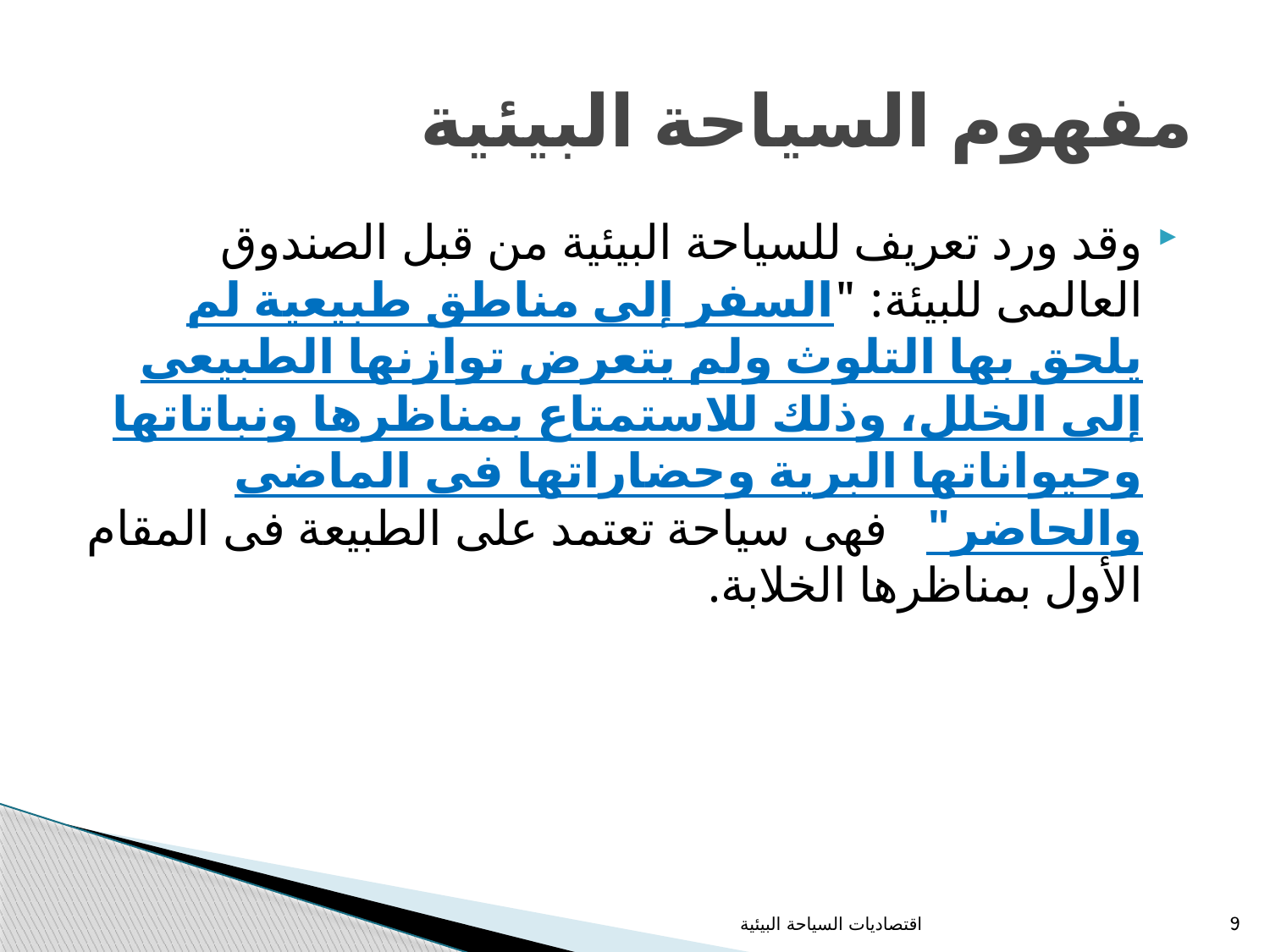

# مفهوم السياحة البيئية
وقد ورد تعريف للسياحة البيئية من قبل الصندوق العالمى للبيئة: "السفر إلى مناطق طبيعية لم يلحق بها التلوث ولم يتعرض توازنها الطبيعى إلى الخلل، وذلك للاستمتاع بمناظرها ونباتاتها وحيواناتها البرية وحضاراتها فى الماضى والحاضر"   فهى سياحة تعتمد على الطبيعة فى المقام الأول بمناظرها الخلابة.

اقتصاديات السياحة البيئية
9